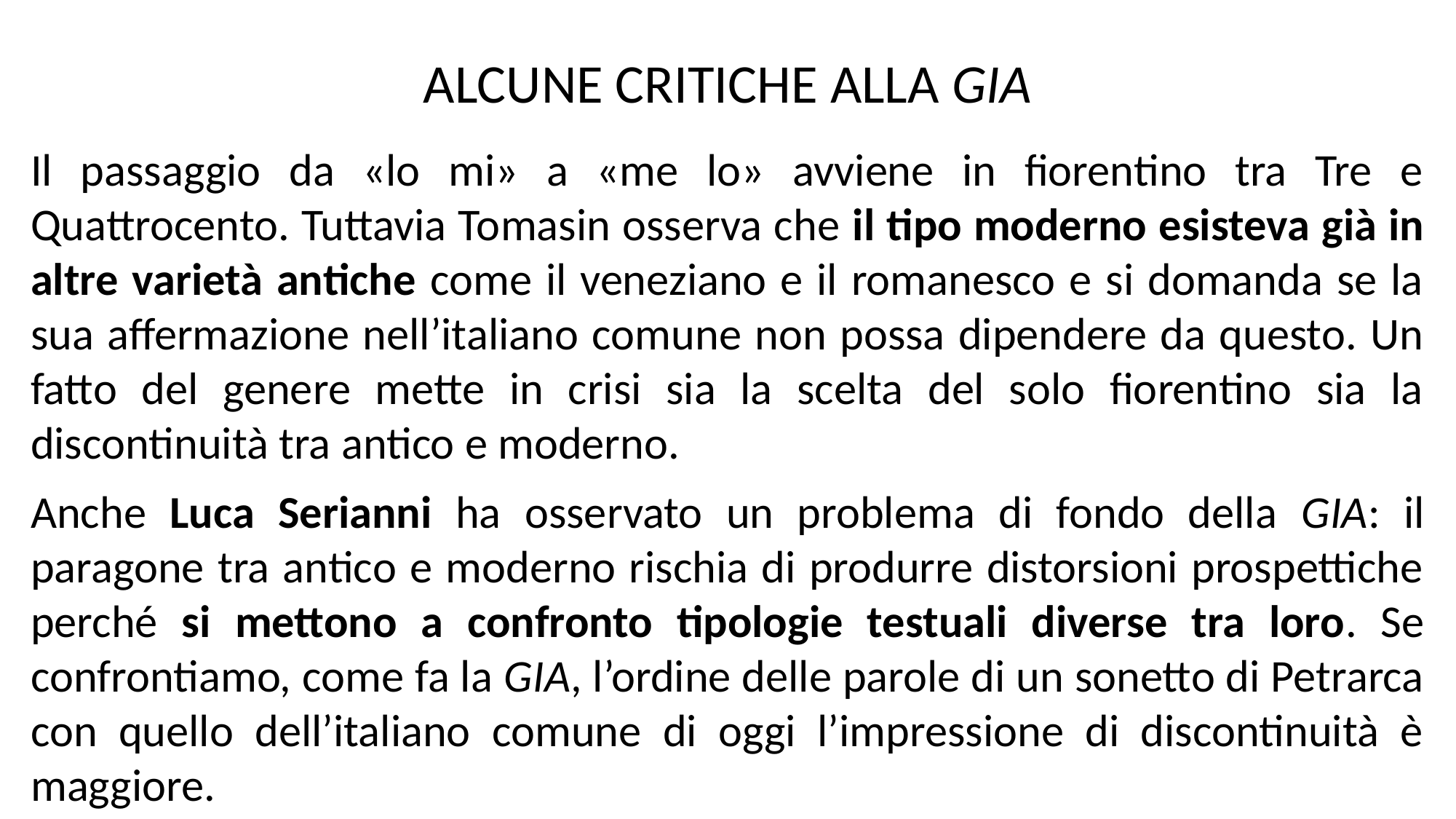

ALCUNE CRITICHE ALLA GIA
Il passaggio da «lo mi» a «me lo» avviene in fiorentino tra Tre e Quattrocento. Tuttavia Tomasin osserva che il tipo moderno esisteva già in altre varietà antiche come il veneziano e il romanesco e si domanda se la sua affermazione nell’italiano comune non possa dipendere da questo. Un fatto del genere mette in crisi sia la scelta del solo fiorentino sia la discontinuità tra antico e moderno.
Anche Luca Serianni ha osservato un problema di fondo della GIA: il paragone tra antico e moderno rischia di produrre distorsioni prospettiche perché si mettono a confronto tipologie testuali diverse tra loro. Se confrontiamo, come fa la GIA, l’ordine delle parole di un sonetto di Petrarca con quello dell’italiano comune di oggi l’impressione di discontinuità è maggiore.